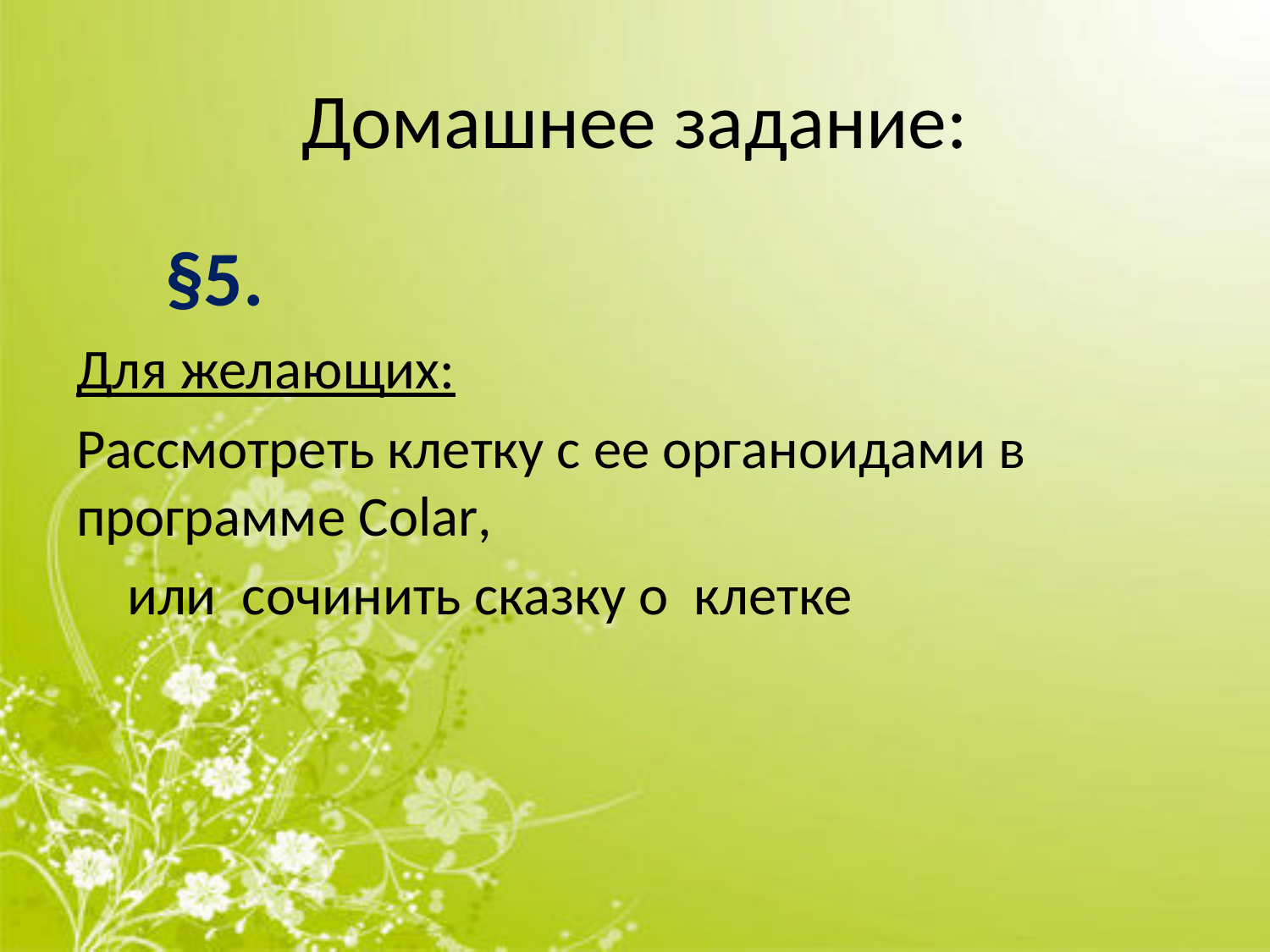

# Домашнее задание:
       §5.
Для желающих:
Рассмотреть клетку с ее органоидами в программе Colar,
    или  сочинить сказку о  клетке